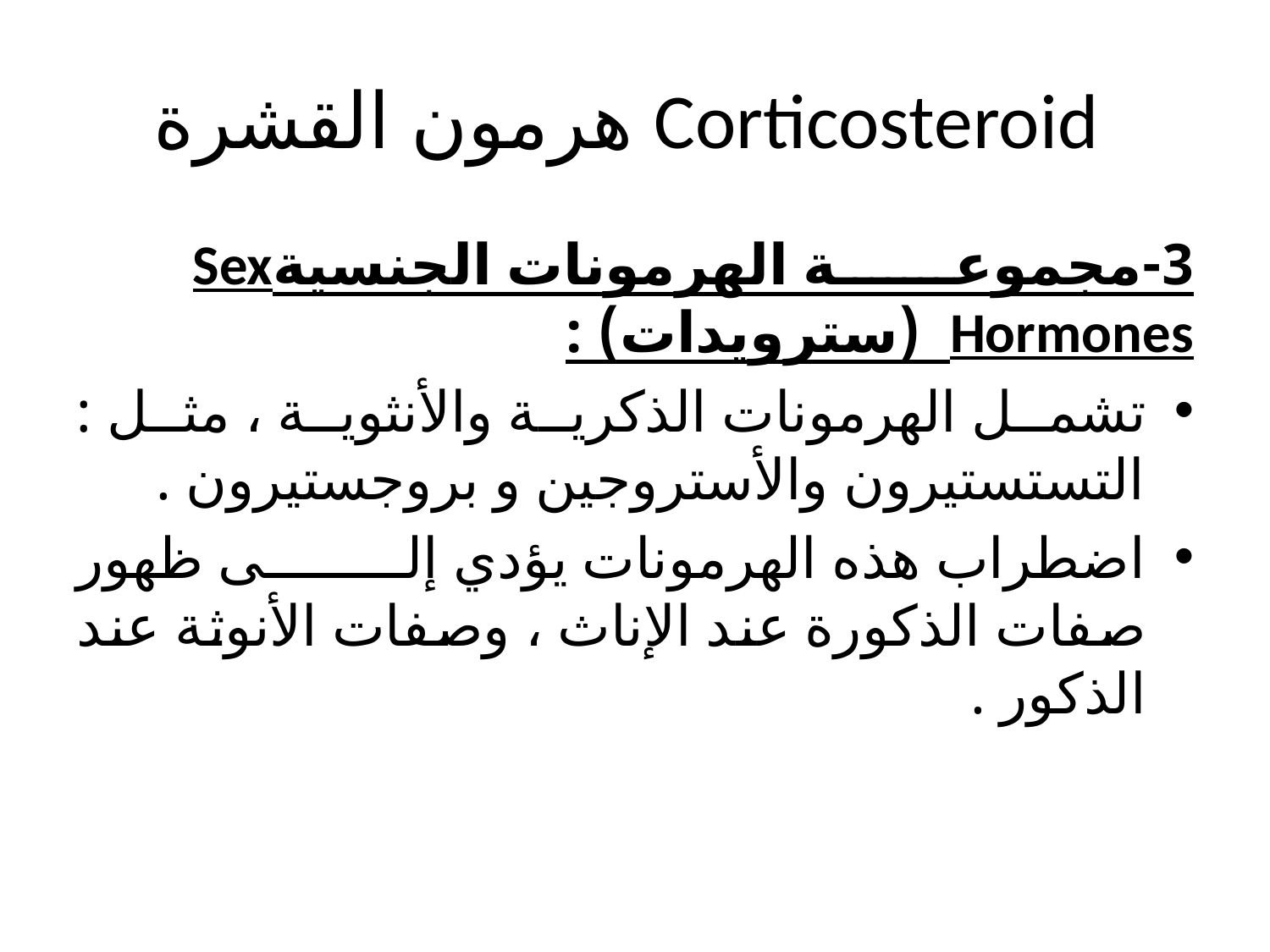

# هرمون القشرة Corticosteroid
3-مجموعة الهرمونات الجنسيةSex Hormones  (سترويدات) :
تشمل الهرمونات الذكرية والأنثوية ، مثل : التستستيرون والأستروجين و بروجستيرون .
اضطراب هذه الهرمونات يؤدي إلى ظهور صفات الذكورة عند الإناث ، وصفات الأنوثة عند الذكور .